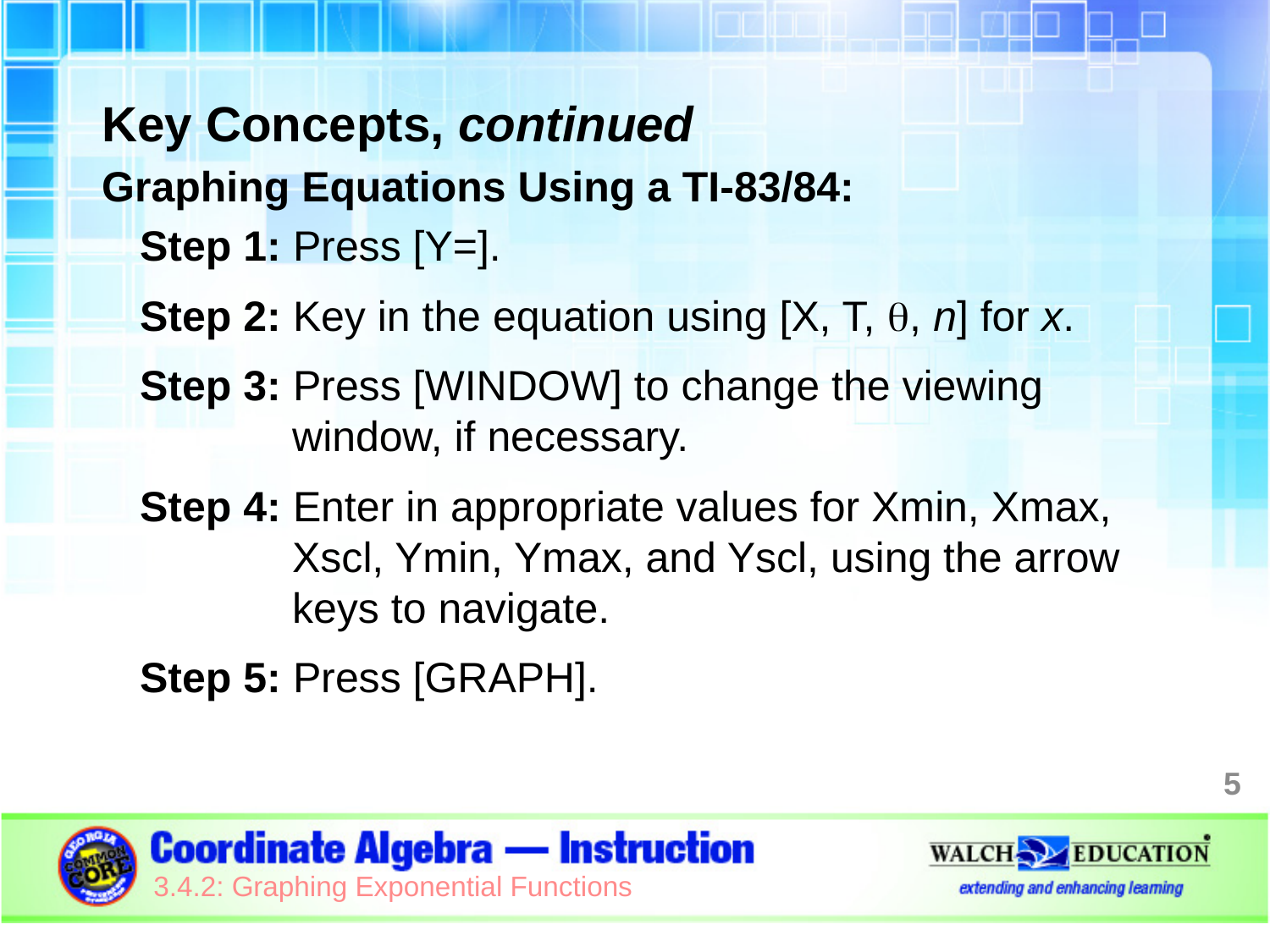

Key Concepts, continued
Graphing Equations Using a TI-83/84:
Step 1: Press [Y=].
Step 2: Key in the equation using [X, T, θ, n] for x.
Step 3: Press [WINDOW] to change the viewing
window, if necessary.
Step 4: Enter in appropriate values for Xmin, Xmax, Xscl, Ymin, Ymax, and Yscl, using the arrow keys to navigate.
Step 5: Press [GRAPH].

5
3.4.2: Graphing Exponential Functions